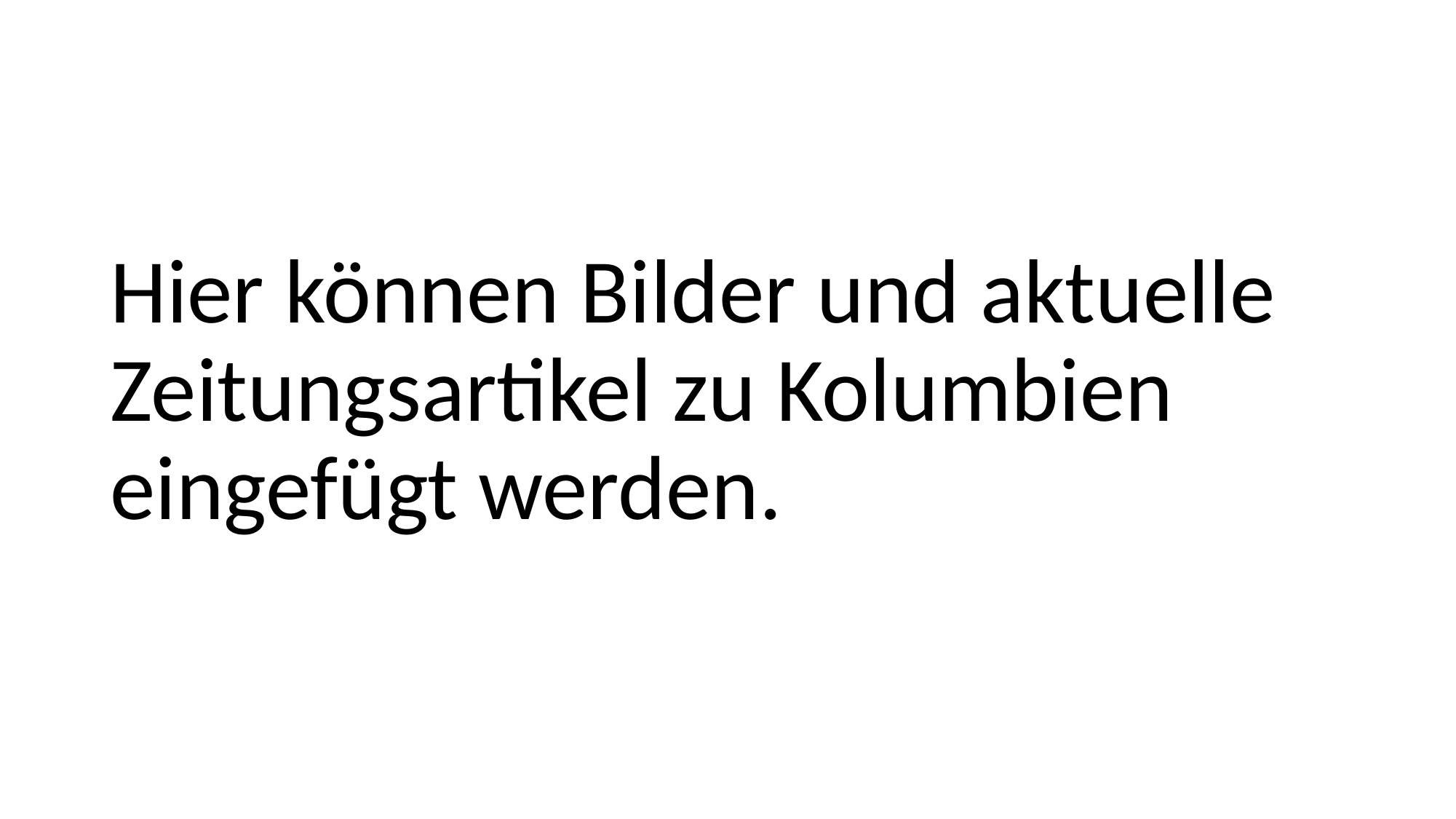

Hier können Bilder und aktuelle Zeitungsartikel zu Kolumbien eingefügt werden.